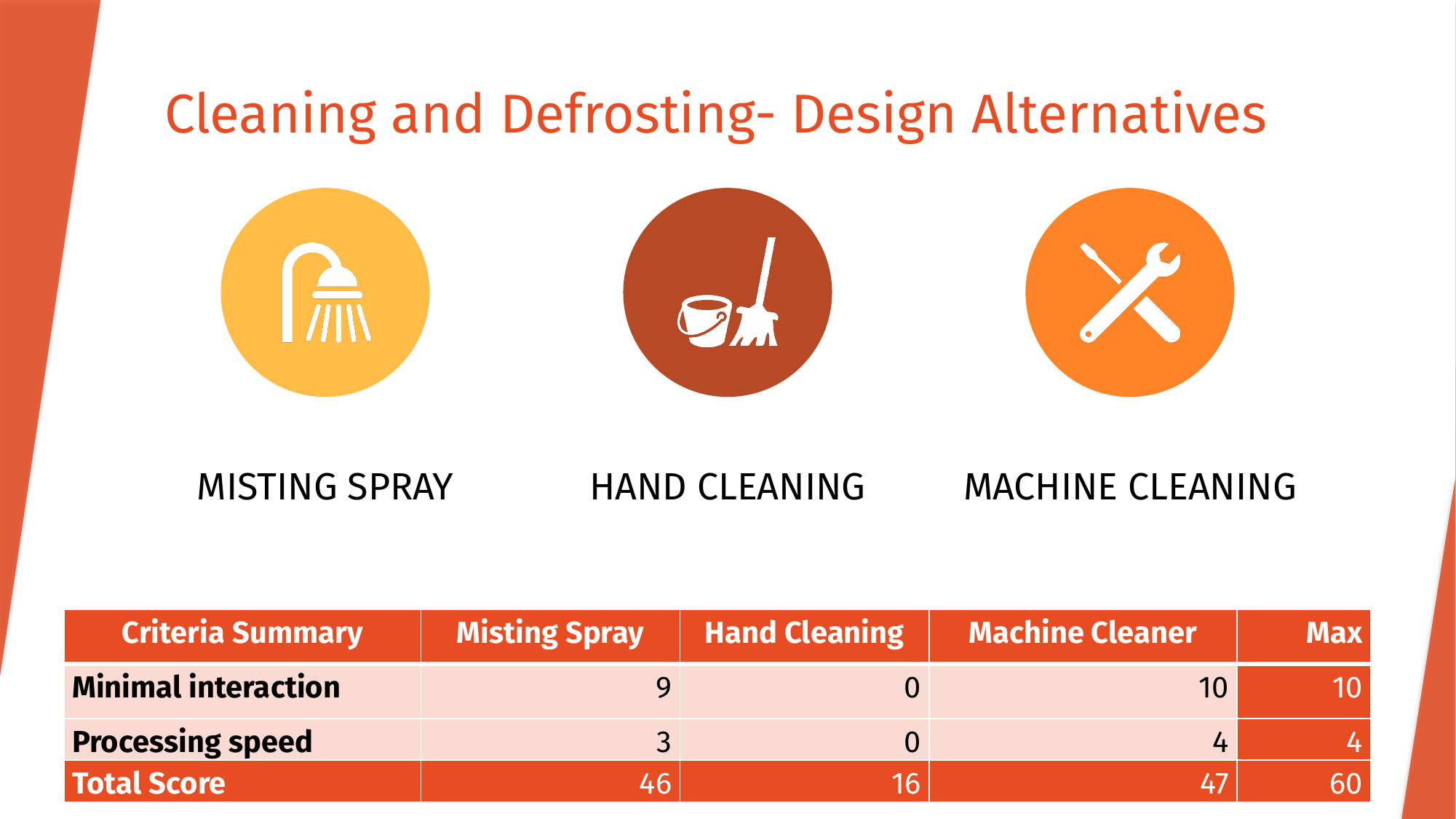

# Cleaning and Defrosting- Design Alternatives
Misting Spray
Hand Cleaning
Machine Cleaning

| Criteria Summary | Misting Spray | Hand Cleaning | Machine Cleaner | Max |
| --- | --- | --- | --- | --- |
| Minimal interaction | 9 | 0 | 10 | 10 |
| Processing speed | 3 | 0 | 4 | 4 |
| Total Score | 46 | 16 | 47 | 60 |